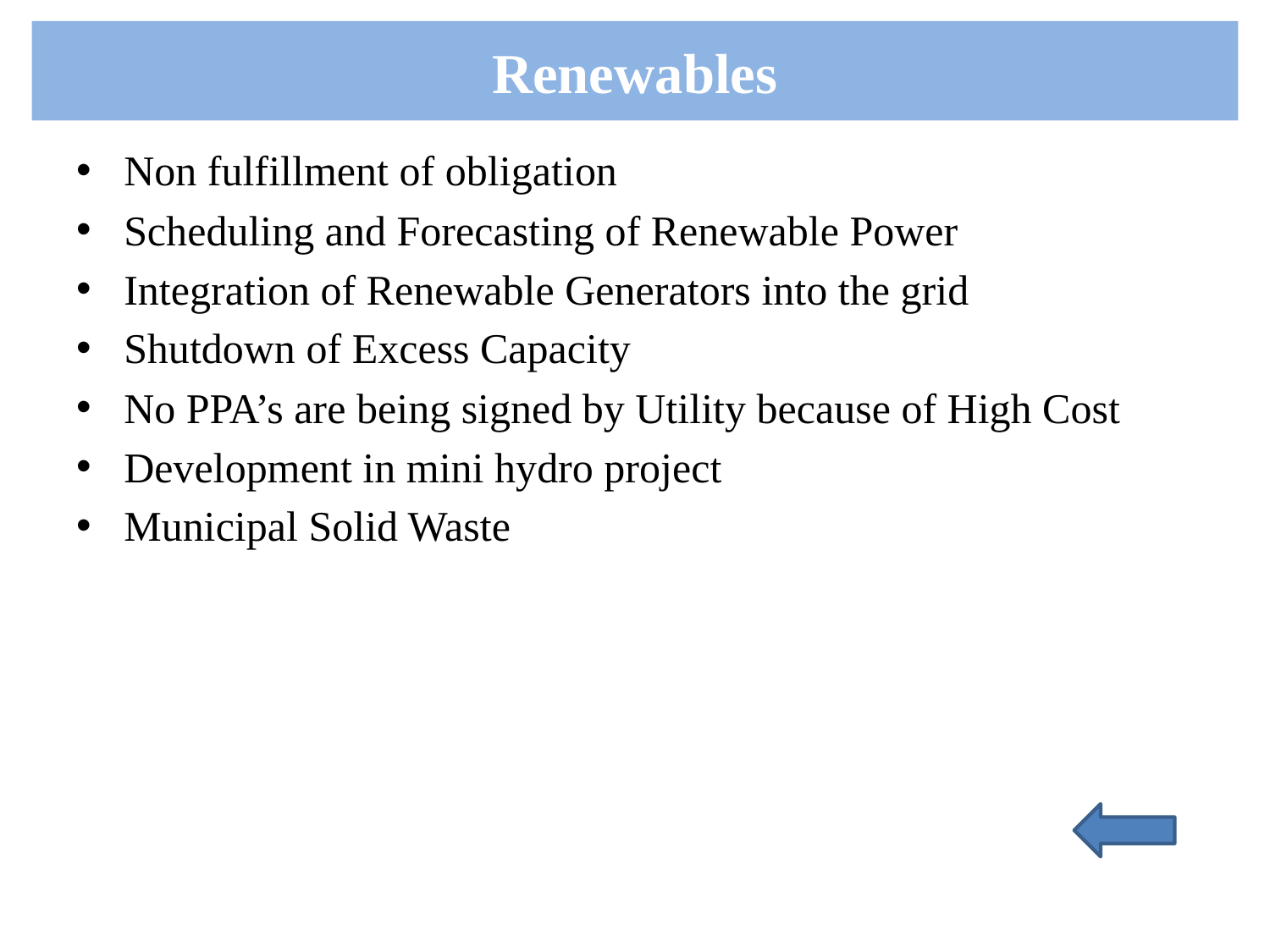

# Renewables
Non fulfillment of obligation
Scheduling and Forecasting of Renewable Power
Integration of Renewable Generators into the grid
Shutdown of Excess Capacity
No PPA’s are being signed by Utility because of High Cost
Development in mini hydro project
Municipal Solid Waste